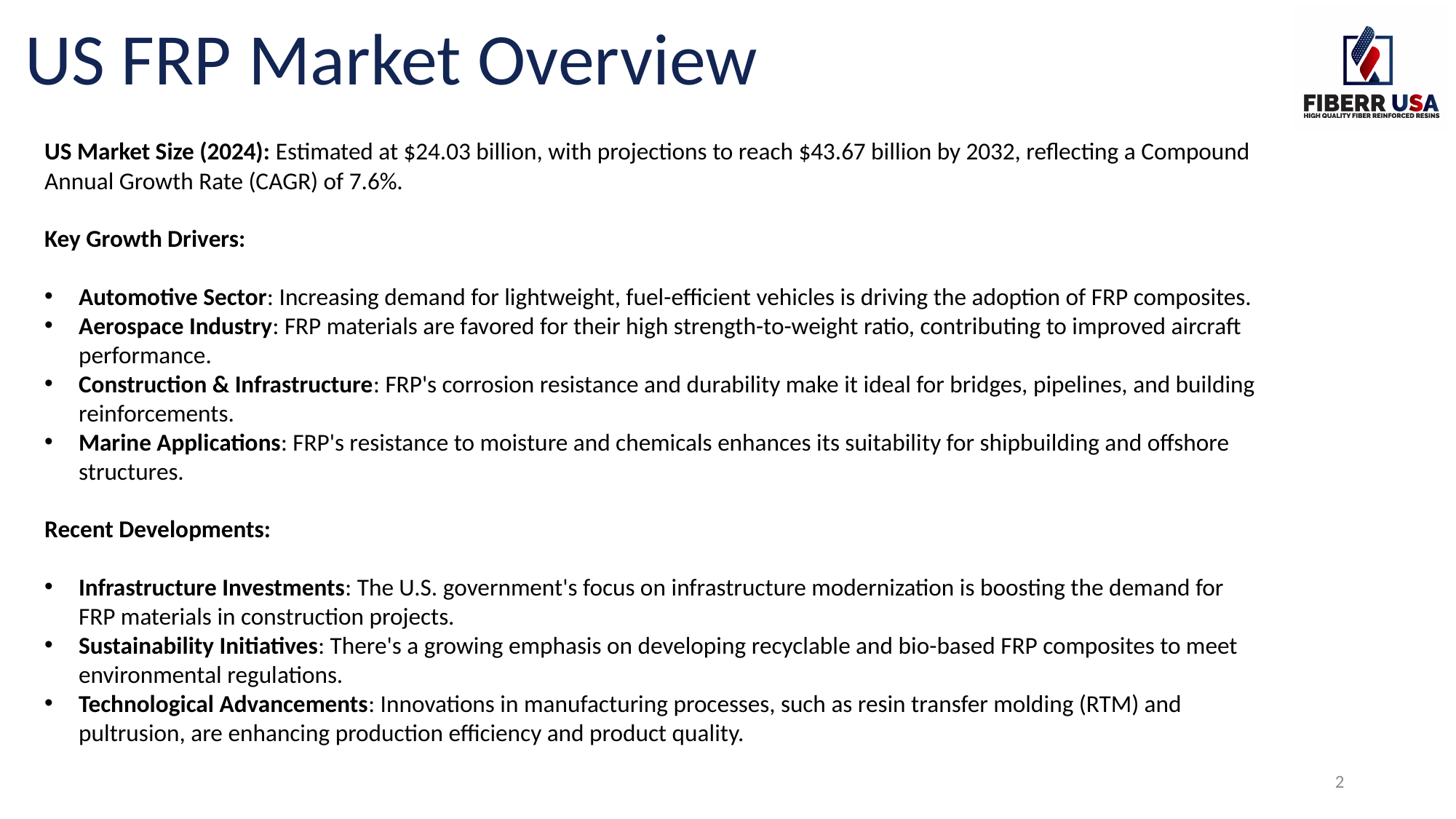

# US FRP Market Overview
US Market Size (2024): Estimated at $24.03 billion, with projections to reach $43.67 billion by 2032, reflecting a Compound Annual Growth Rate (CAGR) of 7.6%.

Key Growth Drivers:

Automotive Sector: Increasing demand for lightweight, fuel-efficient vehicles is driving the adoption of FRP composites.
Aerospace Industry: FRP materials are favored for their high strength-to-weight ratio, contributing to improved aircraft performance.
Construction & Infrastructure: FRP's corrosion resistance and durability make it ideal for bridges, pipelines, and building reinforcements.
Marine Applications: FRP's resistance to moisture and chemicals enhances its suitability for shipbuilding and offshore structures.

Recent Developments:

Infrastructure Investments: The U.S. government's focus on infrastructure modernization is boosting the demand for FRP materials in construction projects.
Sustainability Initiatives: There's a growing emphasis on developing recyclable and bio-based FRP composites to meet environmental regulations.
Technological Advancements: Innovations in manufacturing processes, such as resin transfer molding (RTM) and pultrusion, are enhancing production efficiency and product quality.
2